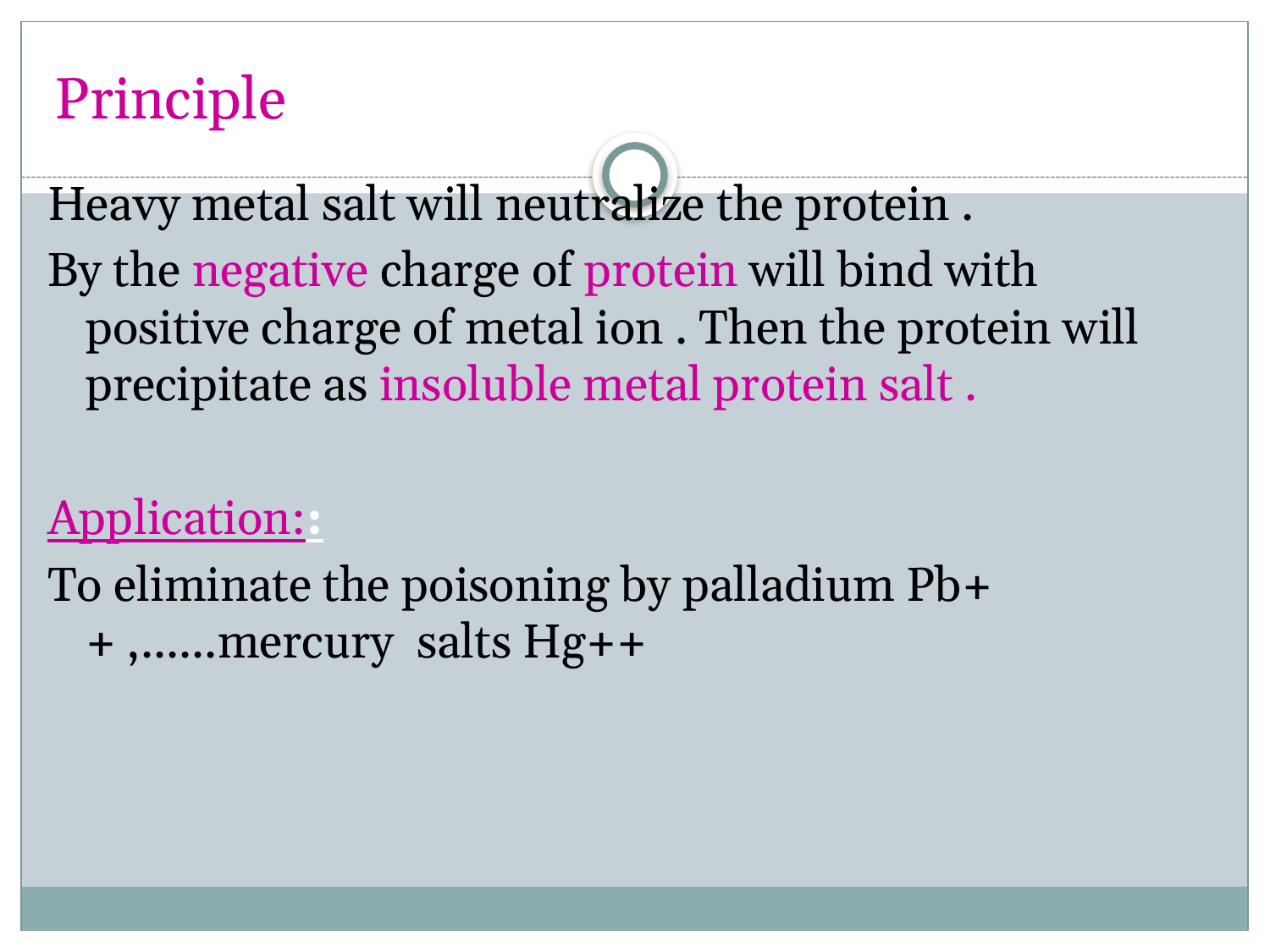

# Principle
Heavy metal salt will neutralize the protein .
By the negative charge of protein will bind with positive charge of metal ion . Then the protein will precipitate as insoluble metal protein salt .

Application::
To eliminate the poisoning by palladium Pb++ ,......mercury  salts Hg++